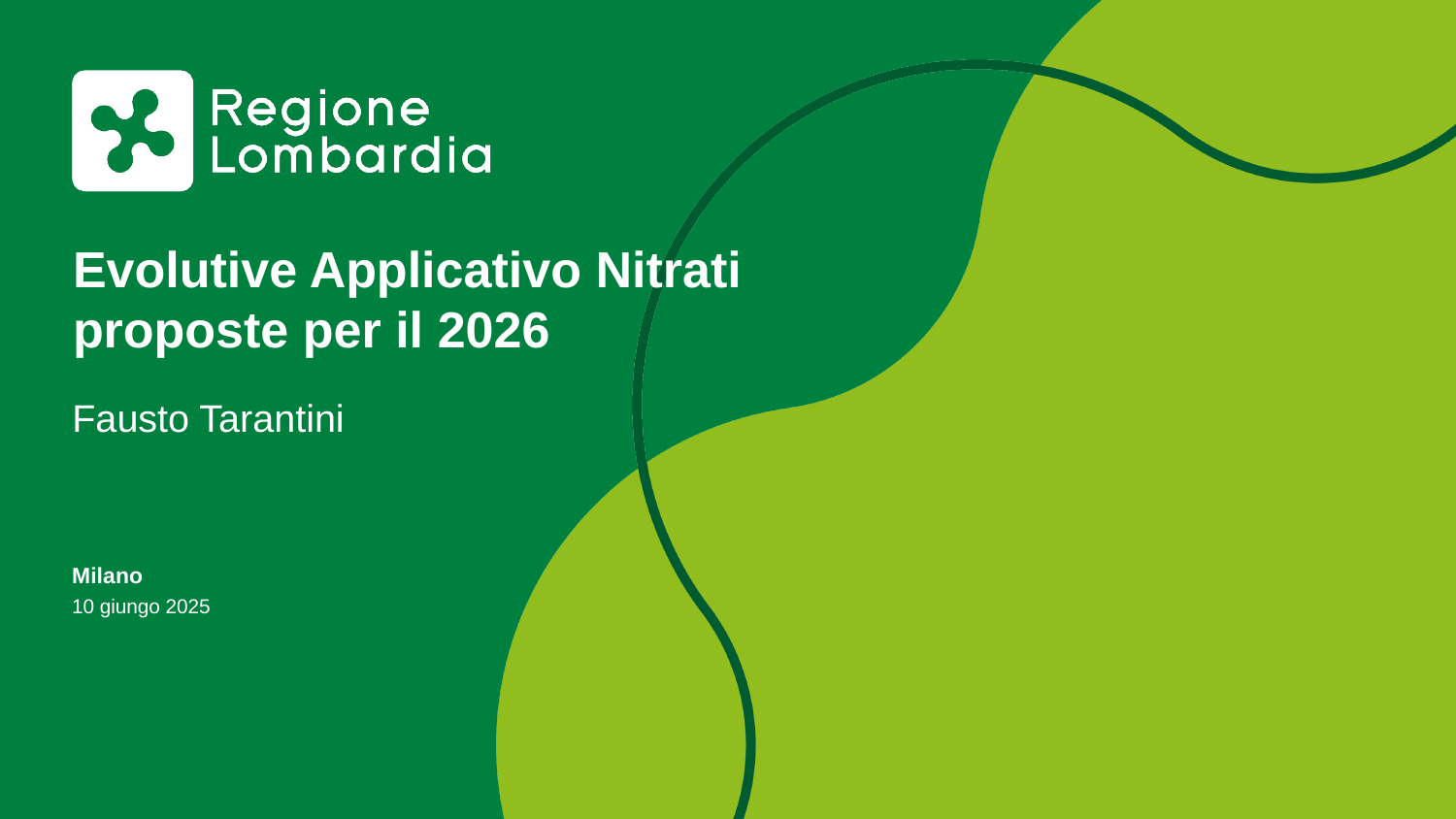

# Evolutive Applicativo Nitrati proposte per il 2026
Fausto Tarantini
Milano
10 giungo 2025